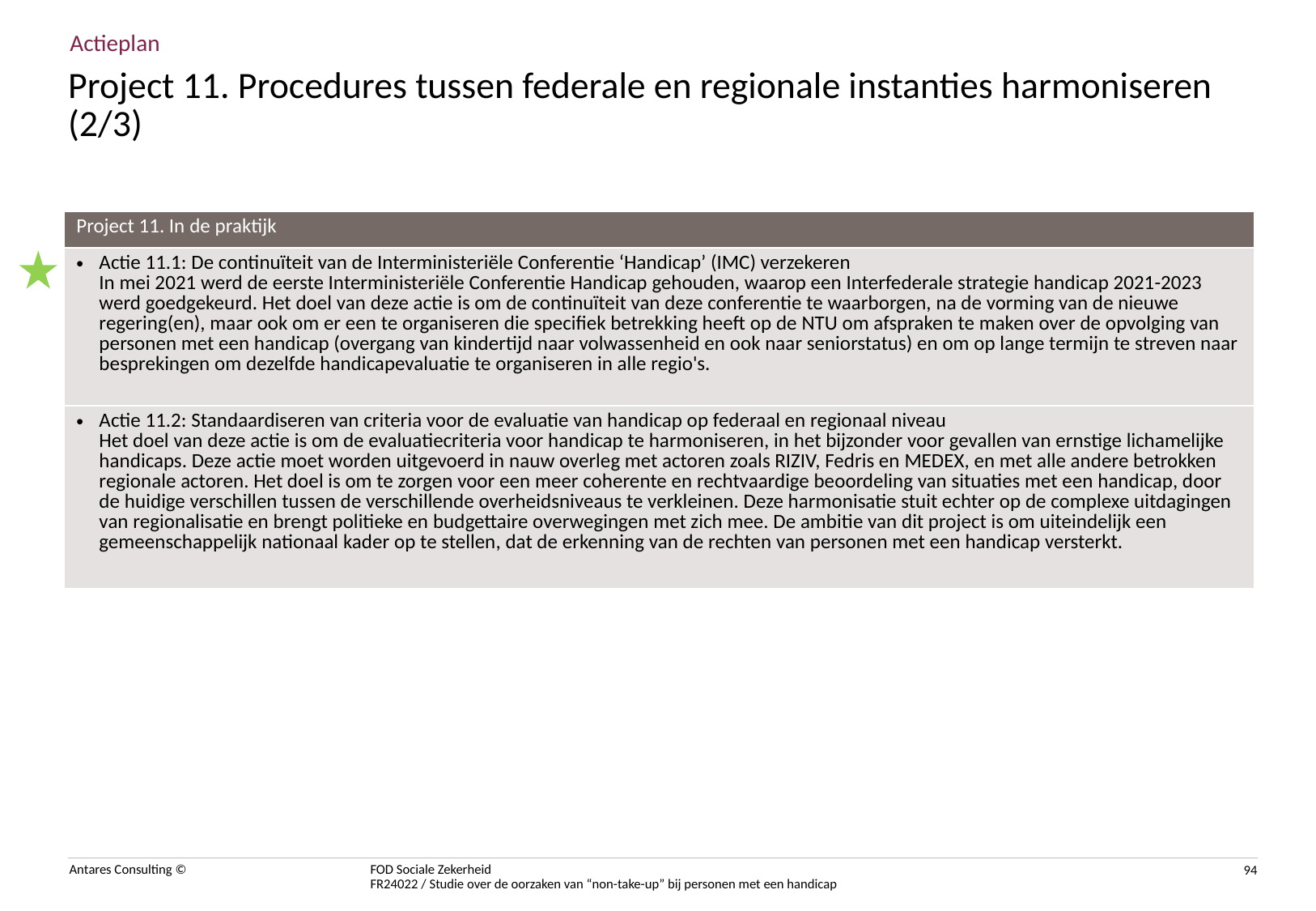

Actieplan
# Project 11. Procedures tussen federale en regionale instanties harmoniseren (2/3)
| Project 11. In de praktijk |
| --- |
| Actie 11.1: De continuïteit van de Interministeriële Conferentie ‘Handicap’ (IMC) verzekeren In mei 2021 werd de eerste Interministeriële Conferentie Handicap gehouden, waarop een Interfederale strategie handicap 2021-2023 werd goedgekeurd. Het doel van deze actie is om de continuïteit van deze conferentie te waarborgen, na de vorming van de nieuwe regering(en), maar ook om er een te organiseren die specifiek betrekking heeft op de NTU om afspraken te maken over de opvolging van personen met een handicap (overgang van kindertijd naar volwassenheid en ook naar seniorstatus) en om op lange termijn te streven naar besprekingen om dezelfde handicapevaluatie te organiseren in alle regio's. |
| Actie 11.2: Standaardiseren van criteria voor de evaluatie van handicap op federaal en regionaal niveau Het doel van deze actie is om de evaluatiecriteria voor handicap te harmoniseren, in het bijzonder voor gevallen van ernstige lichamelijke handicaps. Deze actie moet worden uitgevoerd in nauw overleg met actoren zoals RIZIV, Fedris en MEDEX, en met alle andere betrokken regionale actoren. Het doel is om te zorgen voor een meer coherente en rechtvaardige beoordeling van situaties met een handicap, door de huidige verschillen tussen de verschillende overheidsniveaus te verkleinen. Deze harmonisatie stuit echter op de complexe uitdagingen van regionalisatie en brengt politieke en budgettaire overwegingen met zich mee. De ambitie van dit project is om uiteindelijk een gemeenschappelijk nationaal kader op te stellen, dat de erkenning van de rechten van personen met een handicap versterkt. |